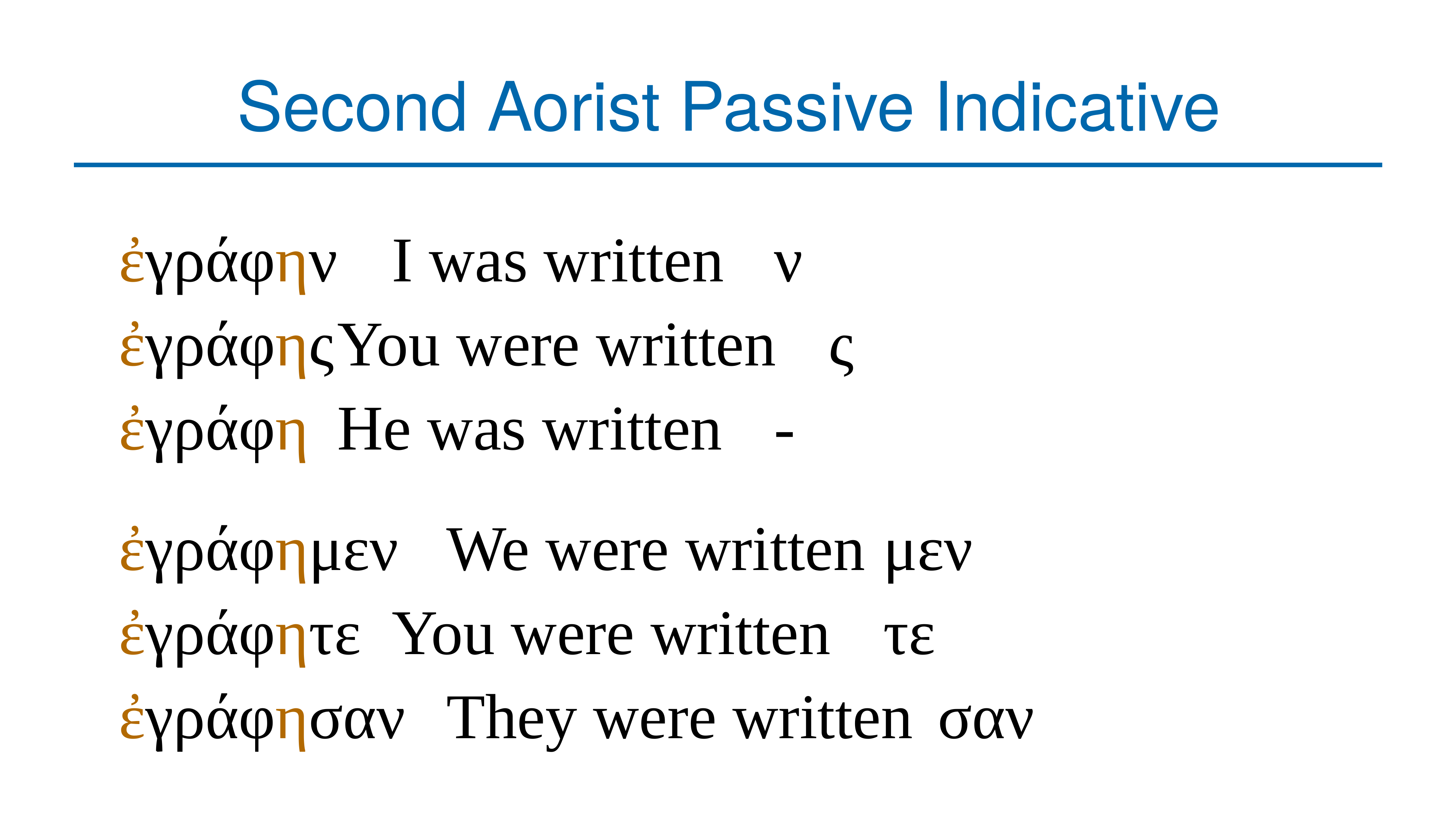

# Second Aorist Passive Indicative
ἐγράφην	I was written	ν
ἐγράφης	You were written	ς
ἐγράφη	He was written	-
ἐγράφημεν	We were written	μεν
ἐγράφητε	You were written	τε
ἐγράφησαν	They were written	σαν